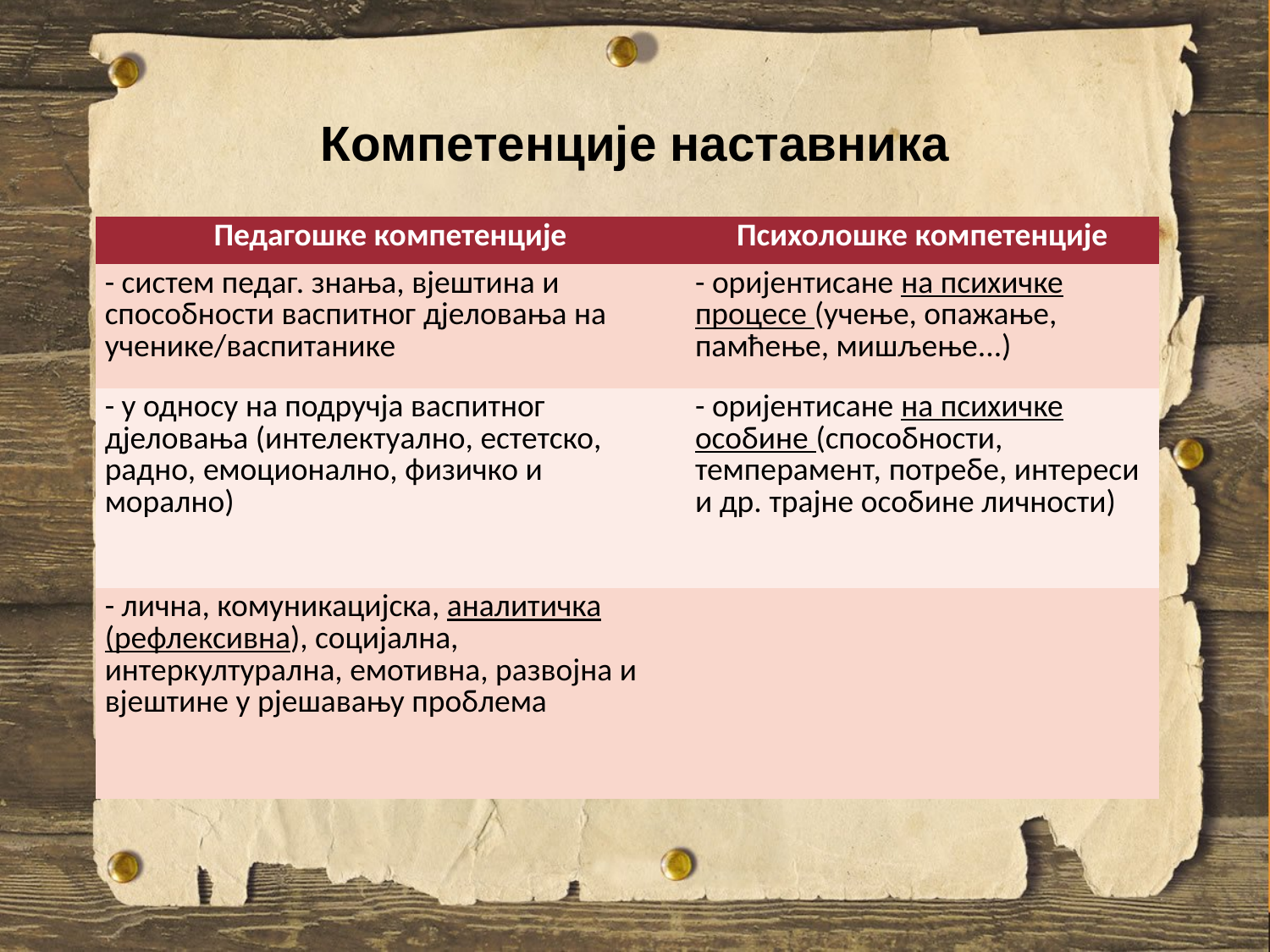

# Компетенције наставника
| Педагошке компетенције | Психолошке компетенције |
| --- | --- |
| - систем педаг. знања, вјештина и способности васпитног дјеловања на ученике/васпитанике | - оријентисане на психичке процесе (учење, опажање, памћење, мишљење...) |
| - у односу на подручја васпитног дјеловања (интелектуално, естетско, радно, емоционално, физичко и морално) | - оријентисане на психичке особине (способности, темперамент, потребе, интереси и др. трајне особине личности) |
| - лична, комуникацијска, аналитичка (рефлексивна), социјална, интеркултурална, емотивна, развојна и вјештине у рјешавању проблема |  |